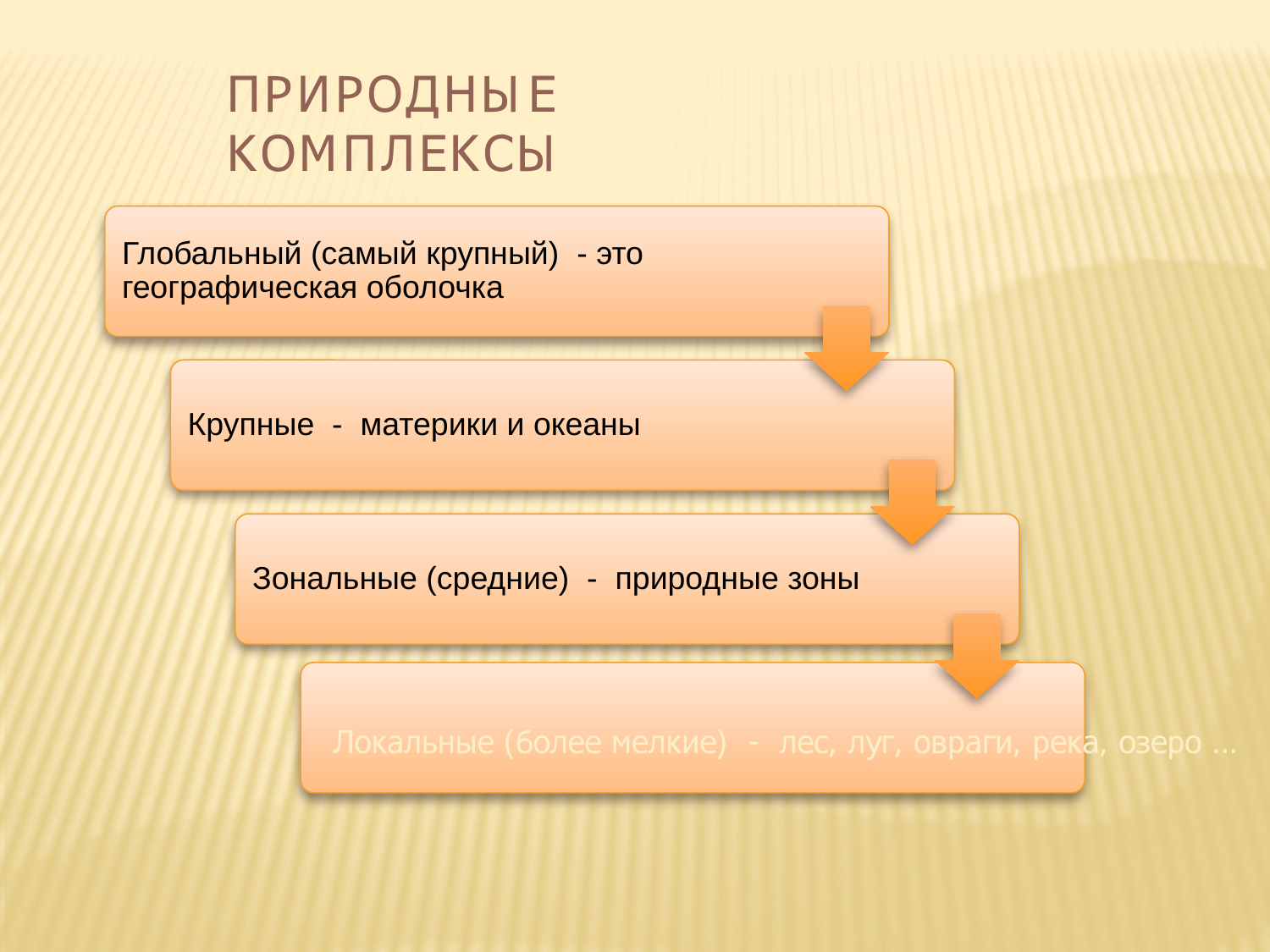

ПРИРОДНЫЕ КОМПЛЕКСЫ
Глобальный (самый крупный)  - это   географическая оболочка
Крупные  -  материки и океаны
Зональные (средние)  -  природные зоны

Локальные (более мелкие)  -  лес, луг, овраги, река, озеро …